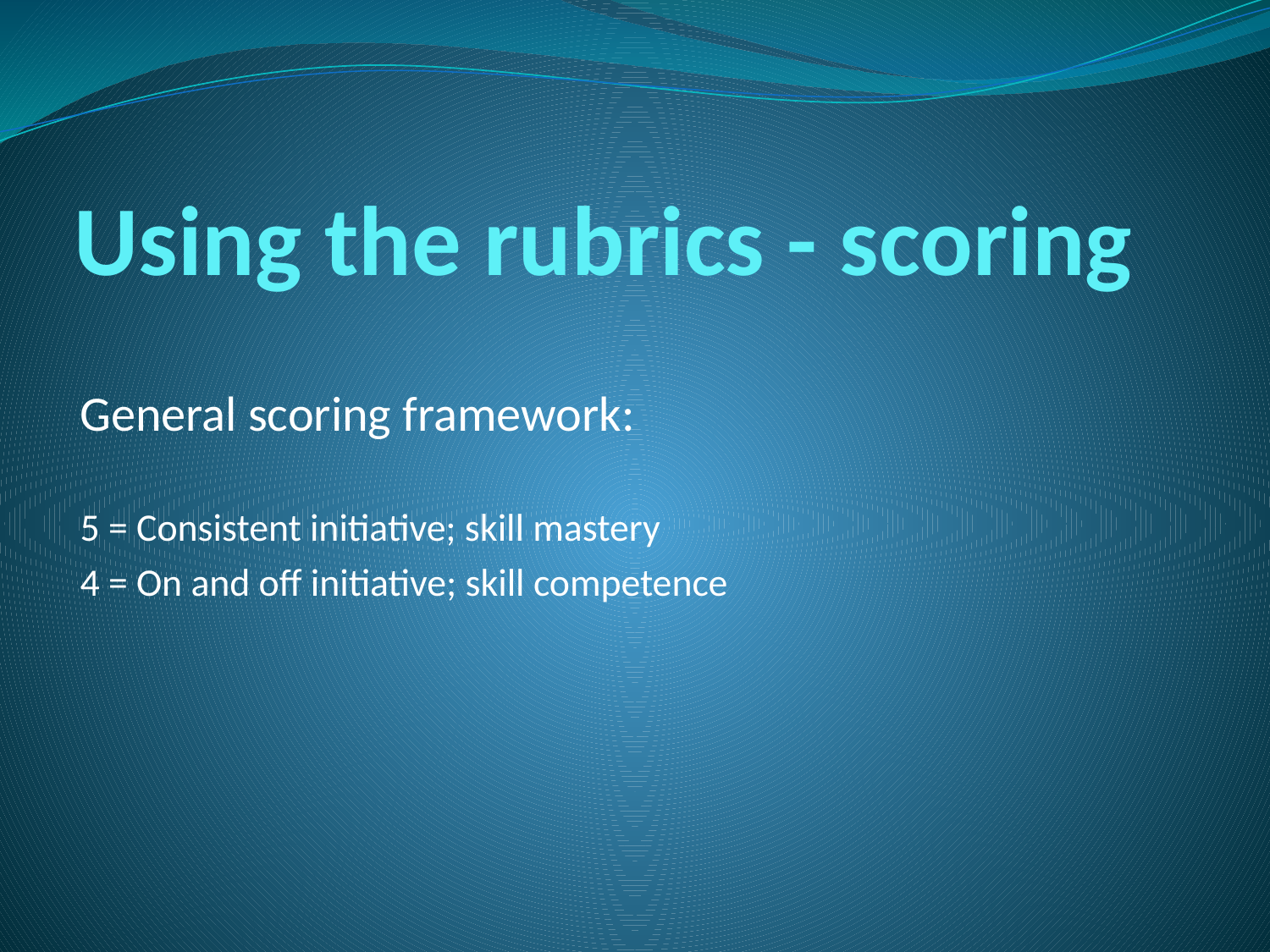

# Using the rubrics - scoring
General scoring framework:

5 = Consistent initiative; skill mastery
4 = On and off initiative; skill competence